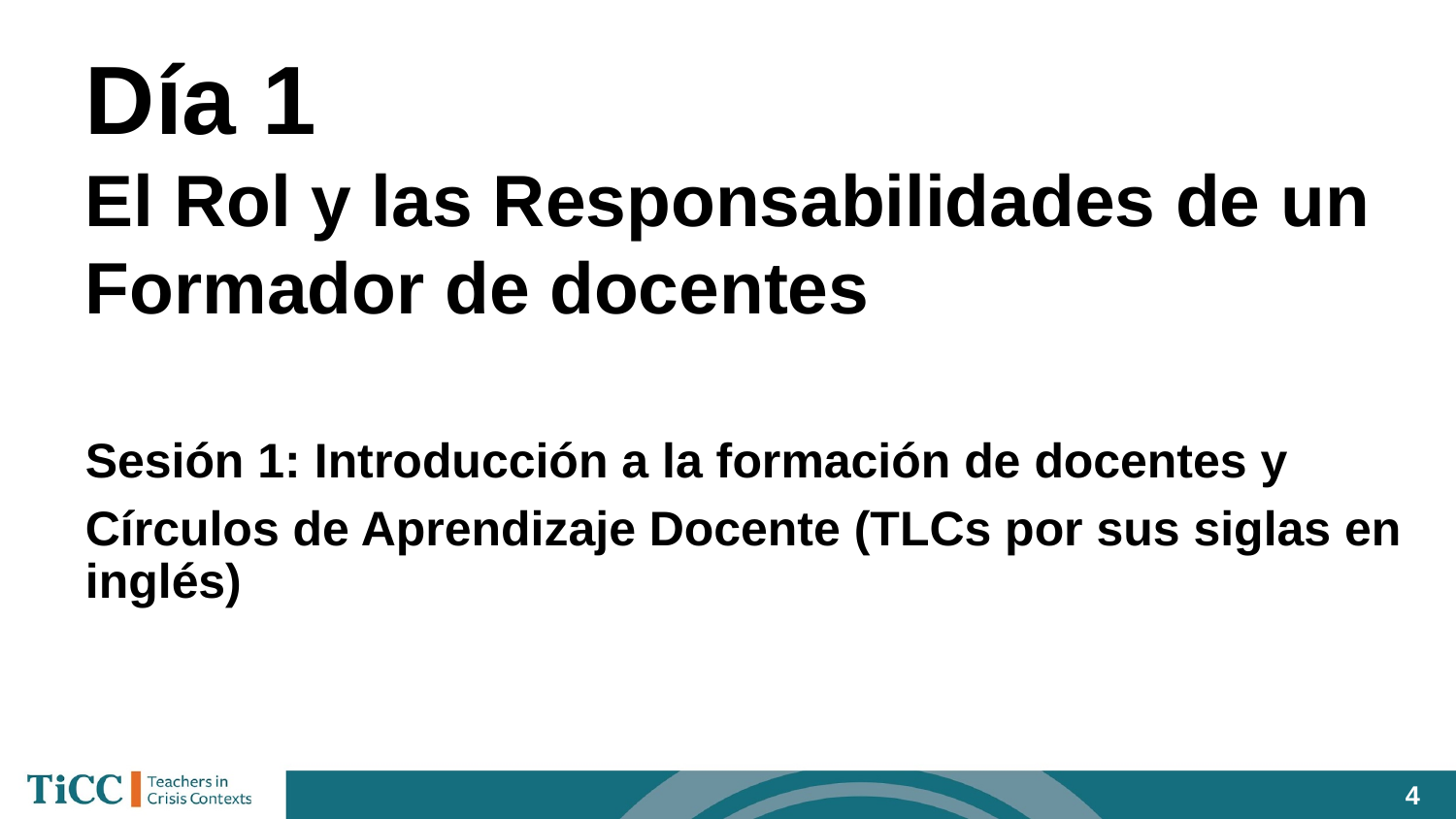

# Día 1
El Rol y las Responsabilidades de un
Formador de docentes
Sesión 1: Introducción a la formación de docentes y
Círculos de Aprendizaje Docente (TLCs por sus siglas en inglés)

4